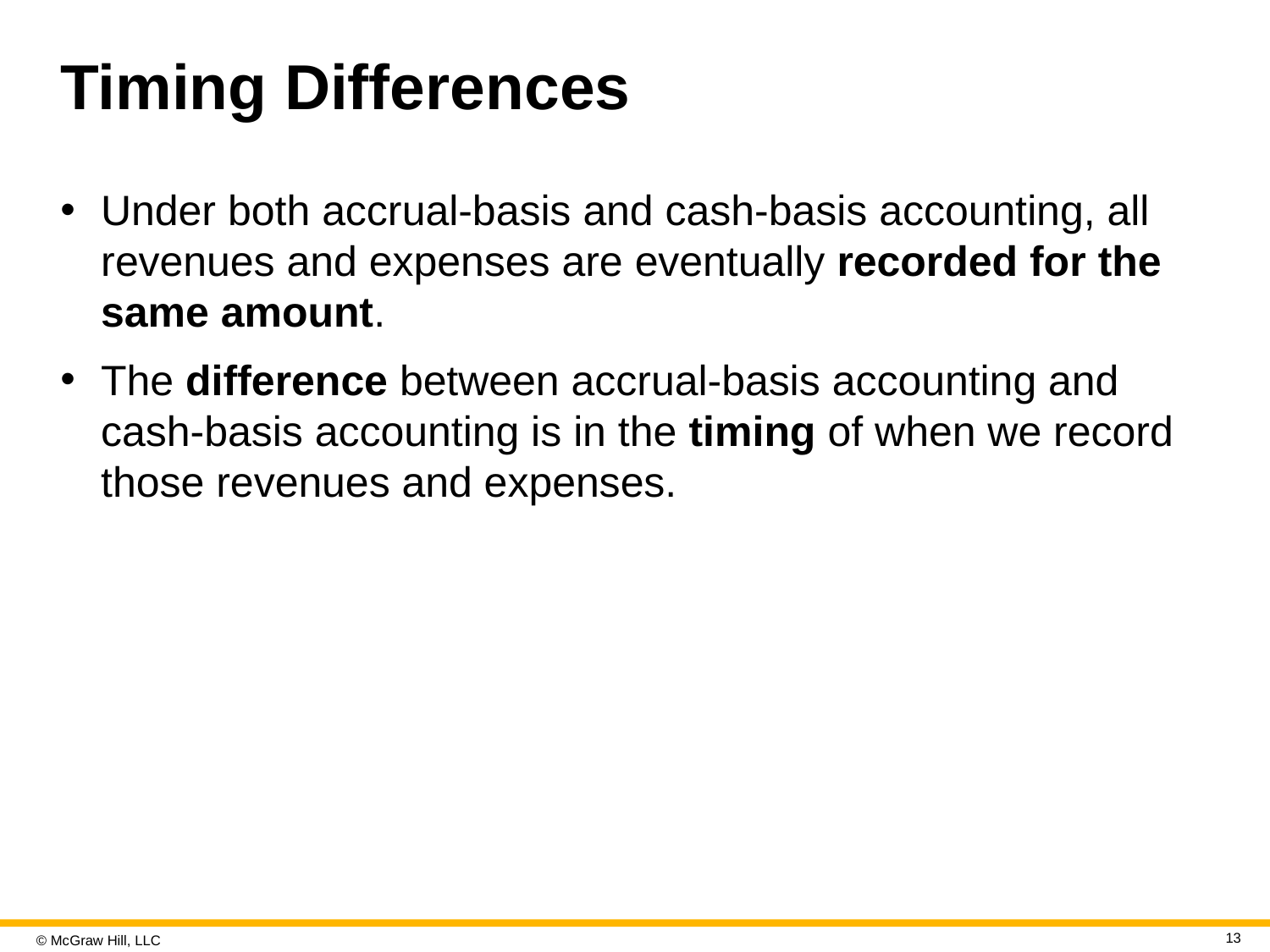

# Timing Differences
Under both accrual-basis and cash-basis accounting, all revenues and expenses are eventually recorded for the same amount.
The difference between accrual-basis accounting and cash-basis accounting is in the timing of when we record those revenues and expenses.
13